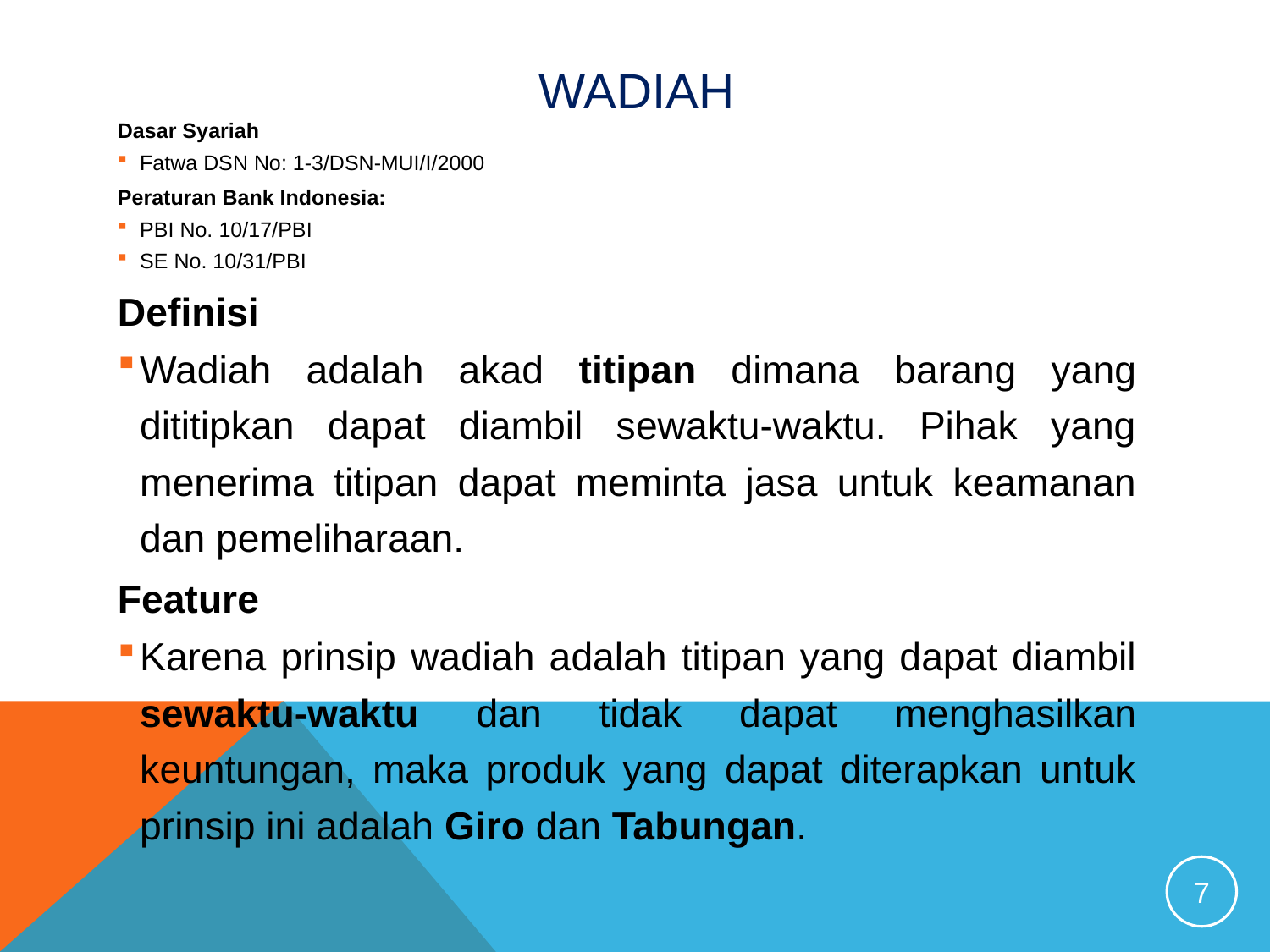

# WADIAH
Dasar Syariah
Fatwa DSN No: 1-3/DSN-MUI/I/2000
Peraturan Bank Indonesia:
PBI No. 10/17/PBI
SE No. 10/31/PBI
Definisi
Wadiah adalah akad titipan dimana barang yang dititipkan dapat diambil sewaktu-waktu. Pihak yang menerima titipan dapat meminta jasa untuk keamanan dan pemeliharaan.
Feature
Karena prinsip wadiah adalah titipan yang dapat diambil sewaktu-waktu dan tidak dapat menghasilkan keuntungan, maka produk yang dapat diterapkan untuk prinsip ini adalah Giro dan Tabungan.

7